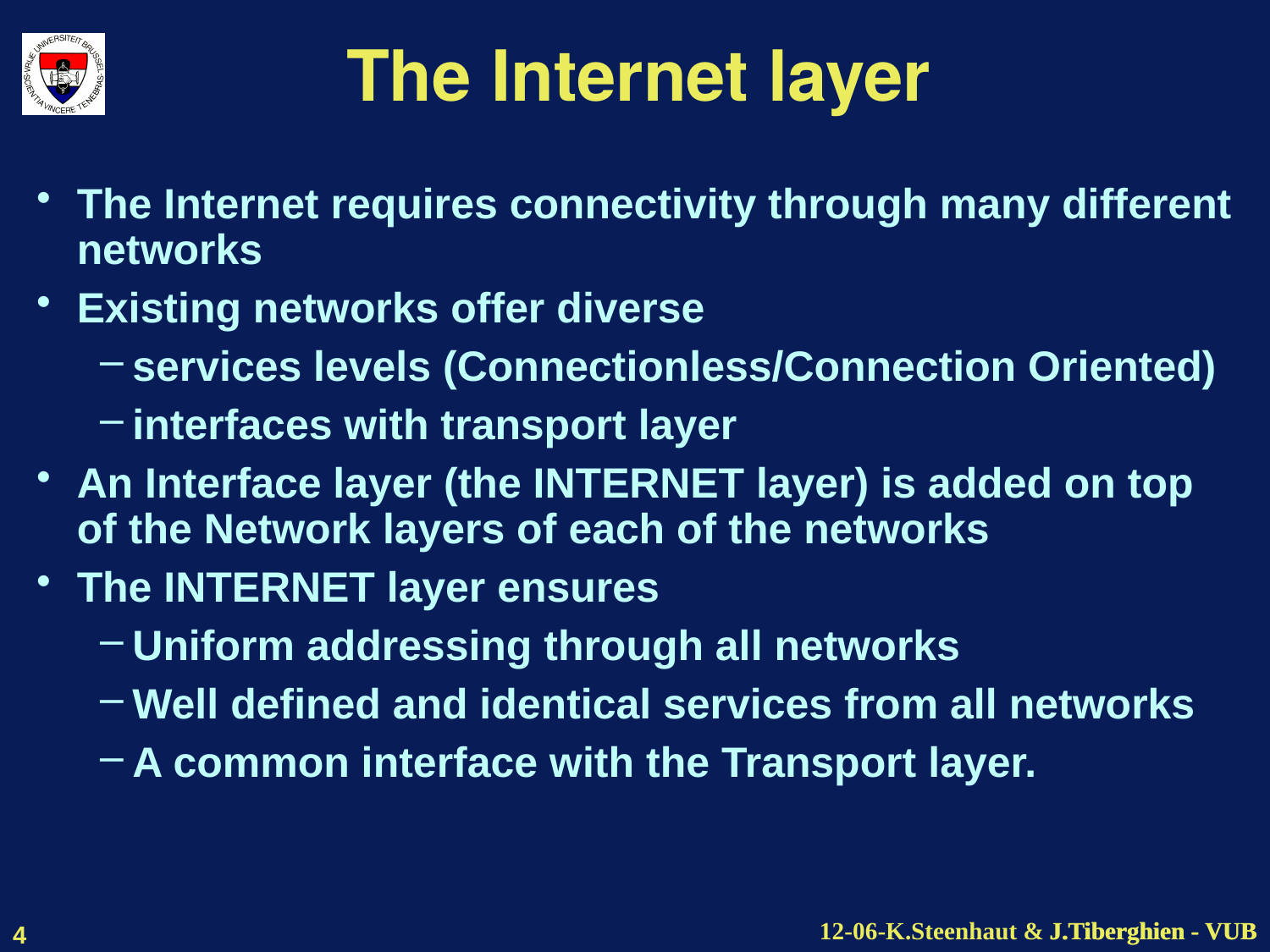

# The Internet layer
The Internet requires connectivity through many different networks
Existing networks offer diverse
services levels (Connectionless/Connection Oriented)
interfaces with transport layer
An Interface layer (the INTERNET layer) is added on top of the Network layers of each of the networks
The INTERNET layer ensures
Uniform addressing through all networks
Well defined and identical services from all networks
A common interface with the Transport layer.
4